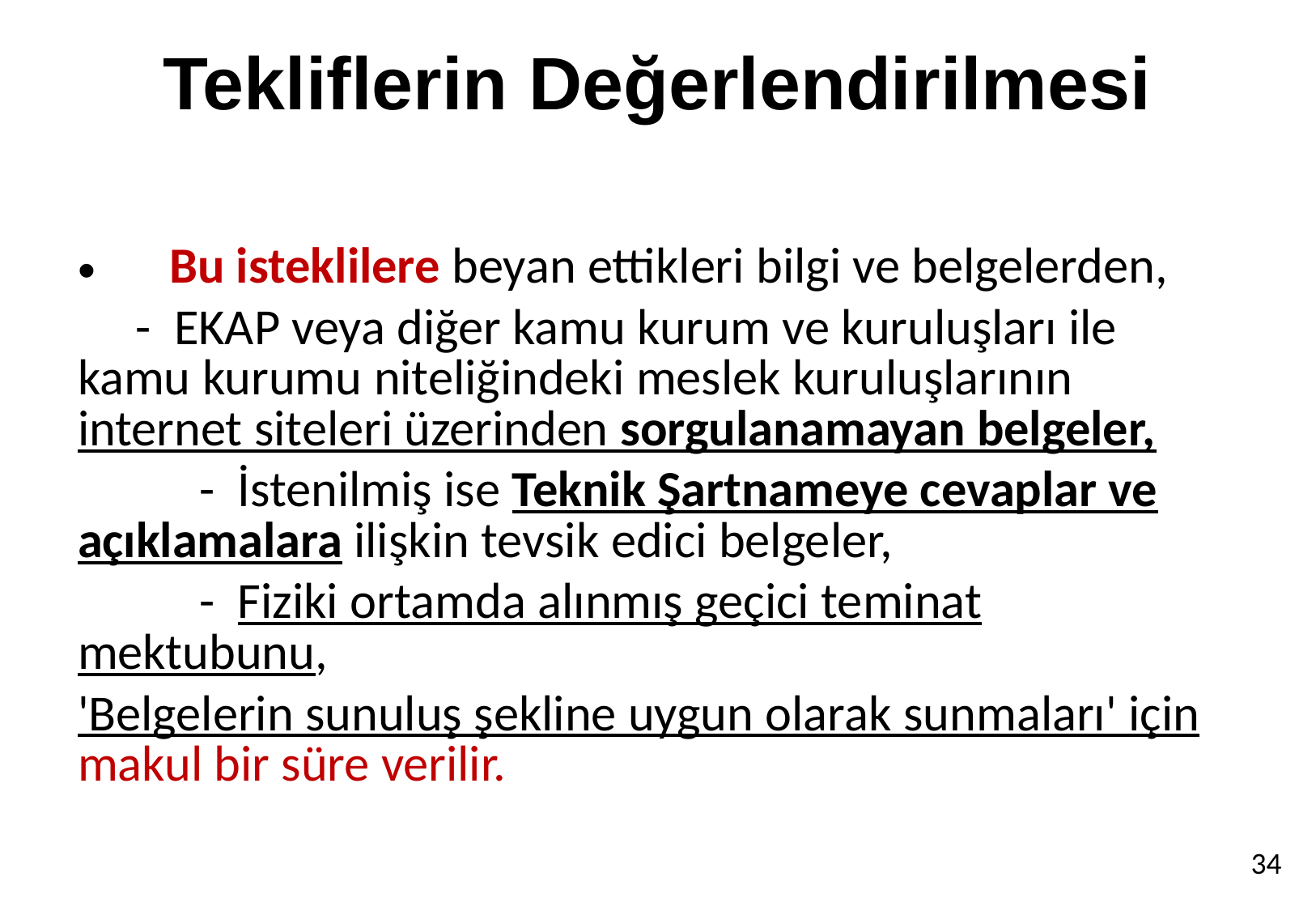

# Tekliflerin Değerlendirilmesi
    Bu isteklilere beyan ettikleri bilgi ve belgelerden,
     -  EKAP veya diğer kamu kurum ve kuruluşları ile kamu kurumu niteliğindeki meslek kuruluşlarının internet siteleri üzerinden sorgulanamayan belgeler,
	-  İstenilmiş ise Teknik Şartnameye cevaplar ve açıklamalara ilişkin tevsik edici belgeler,
	-  Fiziki ortamda alınmış geçici teminat mektubunu,
'Belgelerin sunuluş şekline uygun olarak sunmaları' için makul bir süre verilir.

34